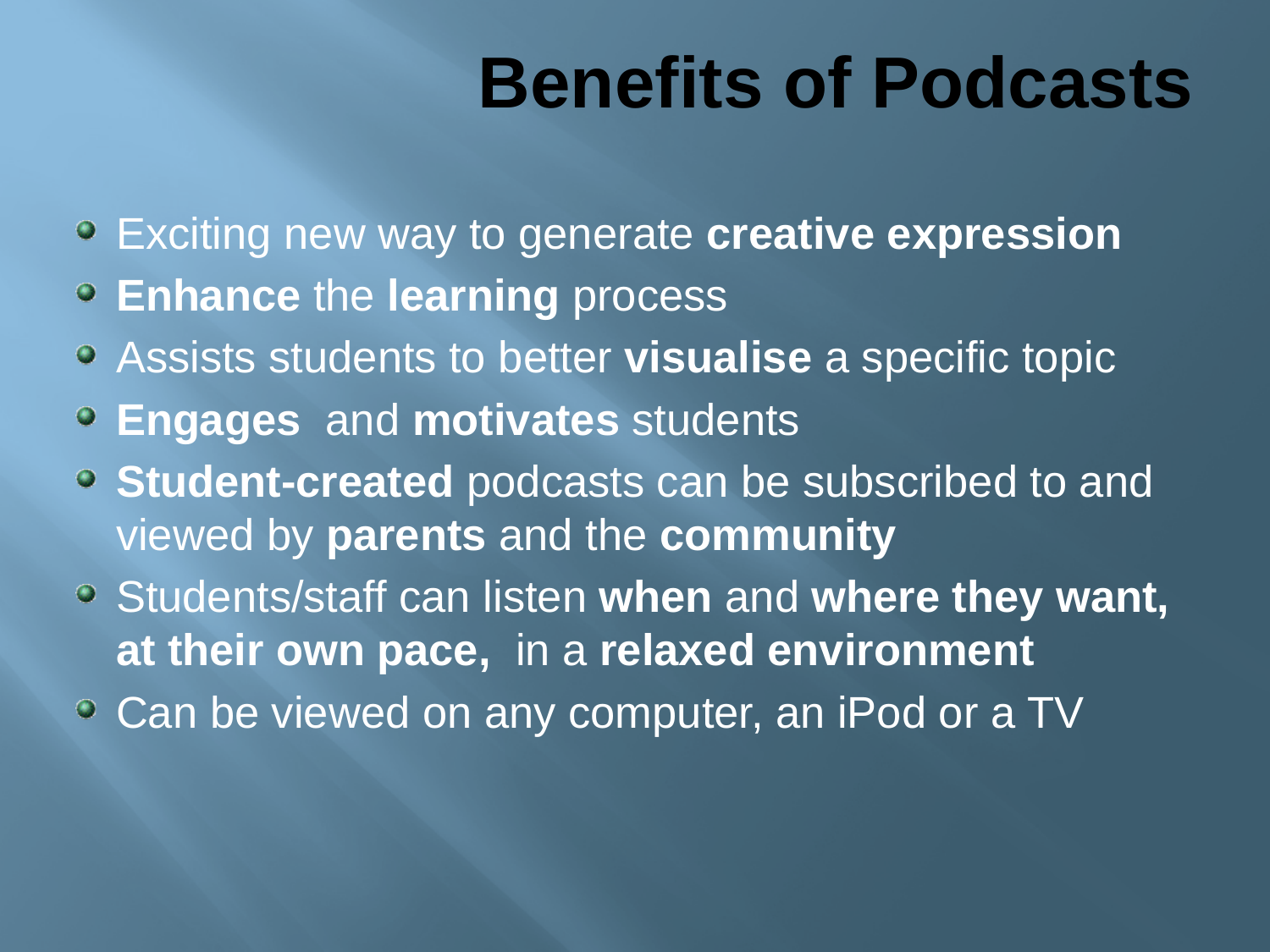

# Benefits of Podcasts
Exciting new way to generate creative expression
Enhance the learning process
Assists students to better visualise a specific topic
Engages  and motivates students
Student-created podcasts can be subscribed to and viewed by parents and the community
Students/staff can listen when and where they want, at their own pace,  in a relaxed environment
Can be viewed on any computer, an iPod or a TV